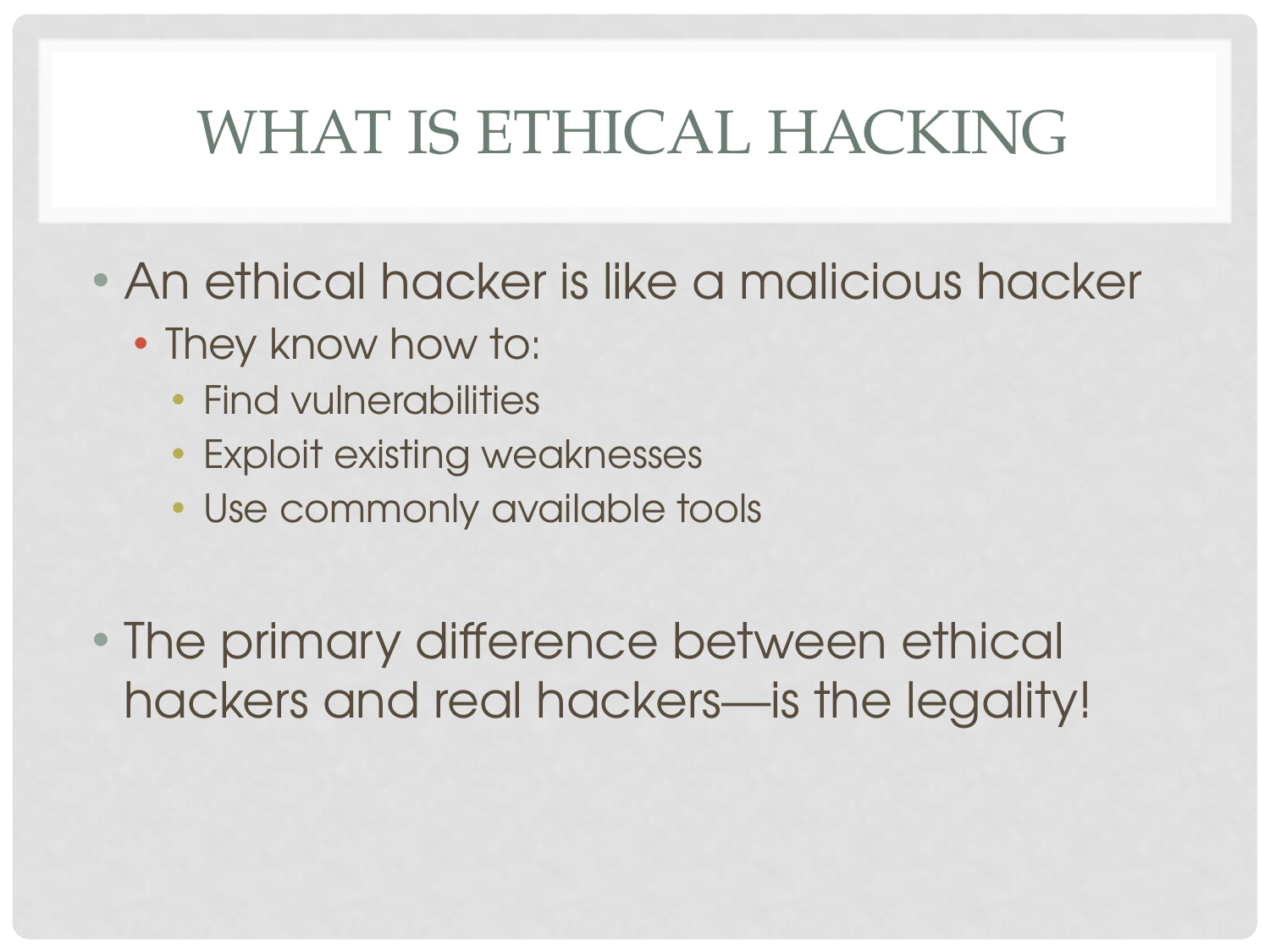

# What is ethical hacking
An ethical hacker is like a malicious hacker
They know how to:
Find vulnerabilities
Exploit existing weaknesses
Use commonly available tools

The primary difference between ethical hackers and real hackers—is the legality!